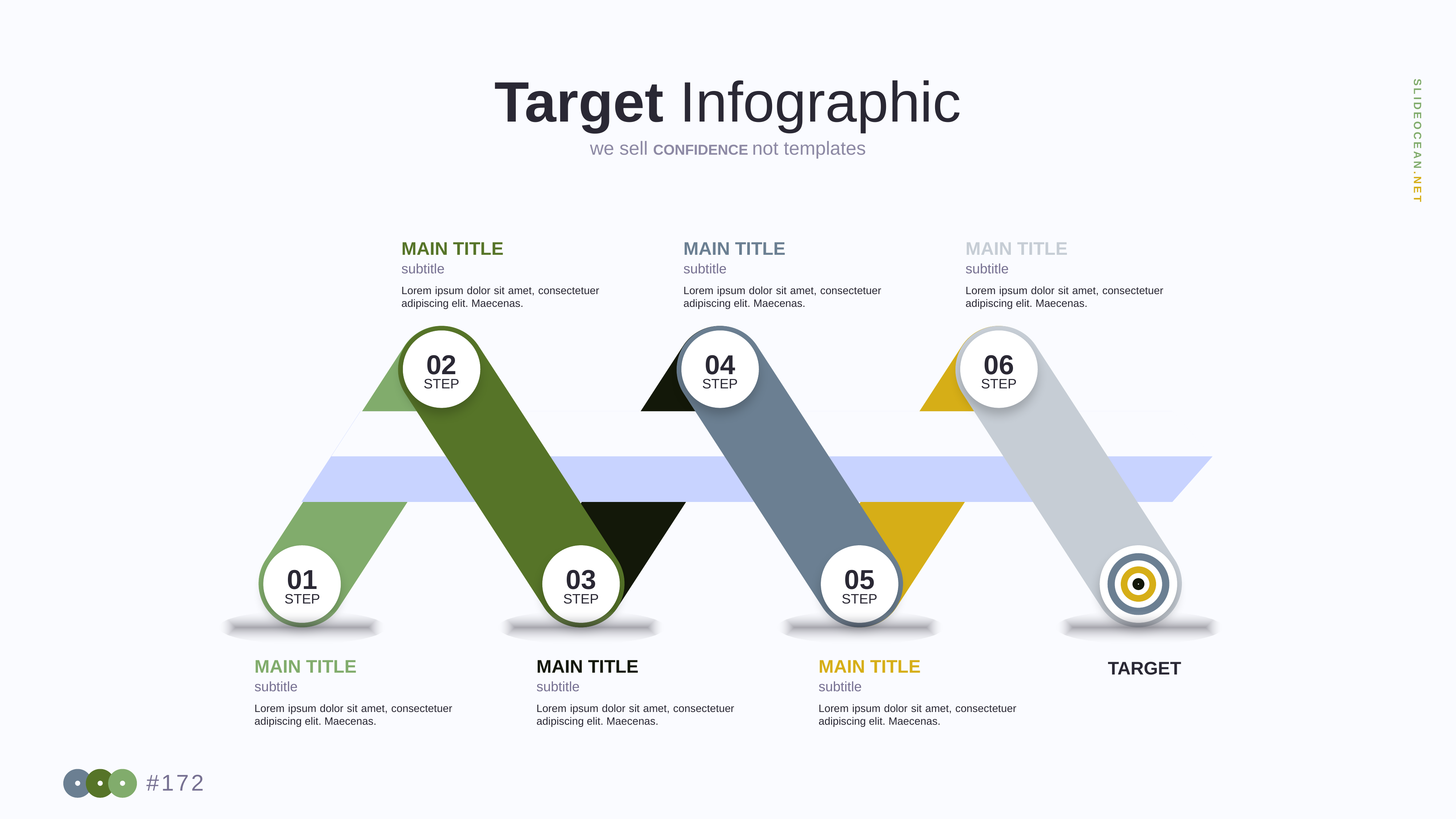

Target Infographic
we sell CONFIDENCE not templates
MAIN TITLE
subtitle
Lorem ipsum dolor sit amet, consectetuer adipiscing elit. Maecenas.
MAIN TITLE
subtitle
Lorem ipsum dolor sit amet, consectetuer adipiscing elit. Maecenas.
MAIN TITLE
subtitle
Lorem ipsum dolor sit amet, consectetuer adipiscing elit. Maecenas.

02
STEP
04
STEP
06
STEP

01
STEP
03
STEP
05
STEP

MAIN TITLE
subtitle
Lorem ipsum dolor sit amet, consectetuer adipiscing elit. Maecenas.
MAIN TITLE
subtitle
Lorem ipsum dolor sit amet, consectetuer adipiscing elit. Maecenas.
MAIN TITLE
subtitle
Lorem ipsum dolor sit amet, consectetuer adipiscing elit. Maecenas.
TARGET
#172